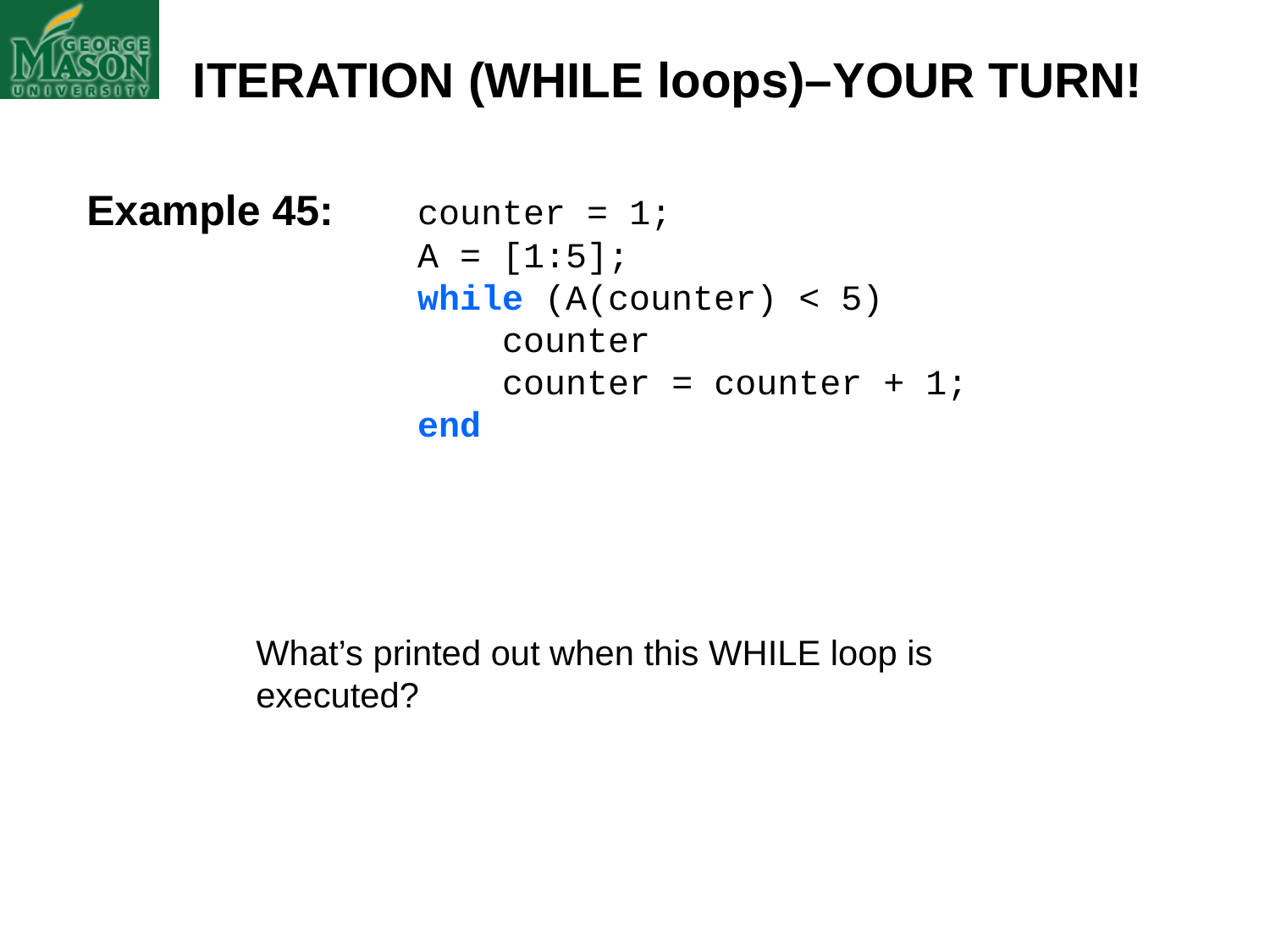

ITERATION (WHILE loops)–YOUR TURN!
Example 45:
counter = 1;
A = [1:5];
while (A(counter) < 5)
    counter
    counter = counter + 1;
end
What’s printed out when this WHILE loop is executed?